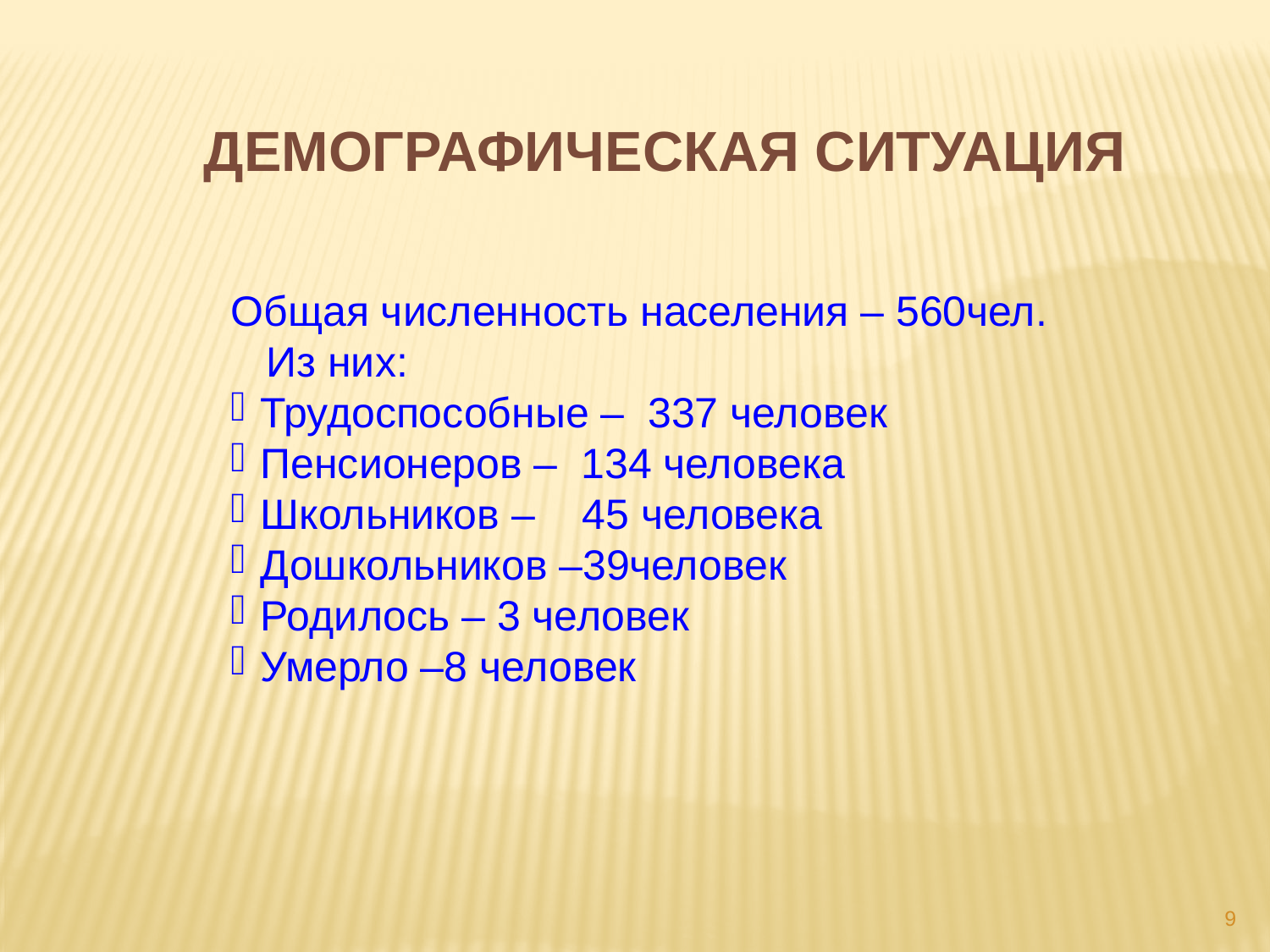

ДЕМОГРАФИЧЕСКАЯ СИТУАЦИЯ
Общая численность населения – 560чел.
   Из них:
Трудоспособные –  337 человек
Пенсионеров –  134 человека
Школьников –    45 человека
Дошкольников –39человек
Родилось – 3 человек
Умерло –8 человек
9